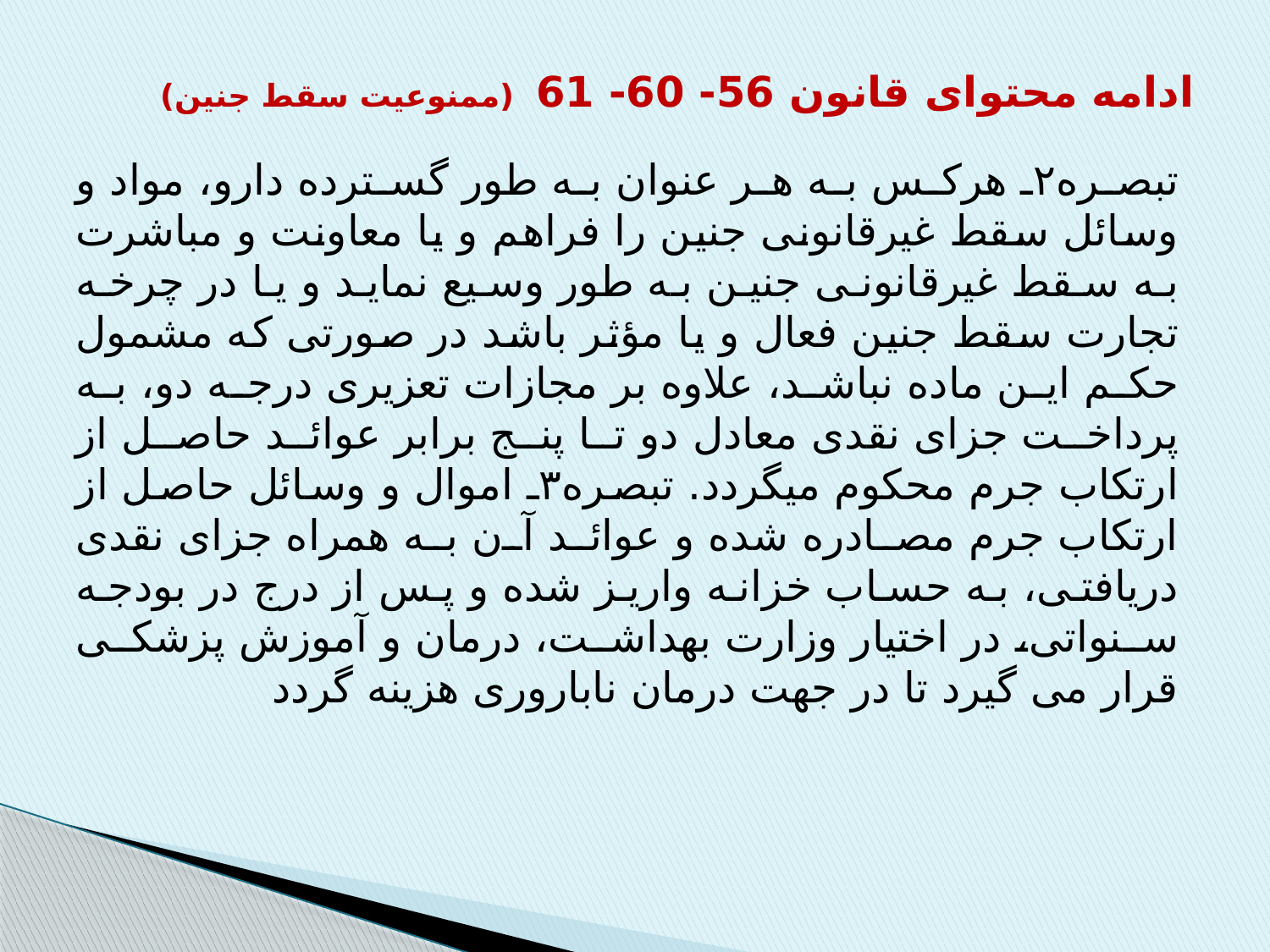

# ادامه محتوای قانون 56- 60- 61 (ممنوعیت سقط جنین)
تبصره۲ـ هرکس به هر عنوان به طور گسترده دارو، مواد و وسائل سقط غیرقانونی جنین را فراهم و یا معاونت و مباشرت به سقط غیرقانونی جنین به طور وسیع نماید و یا در چرخه تجارت سقط جنین فعال و یا مؤثر باشد در صورتی که مشمول حکم این ماده نباشد، علاوه بر مجازات تعزیری درجه دو، به پرداخت جزای نقدی معادل دو تا پنج برابر عوائد حاصل از ارتکاب جرم محکوم می­گردد. تبصره۳ـ اموال و وسائل حاصل از ارتکاب جرم مصادره شده و عوائد آن به همراه جزای نقدی دریافتی، به حساب خزانه واریز شده و پس از درج در بودجه سنواتی، در اختیار وزارت بهداشت، درمان و آموزش پزشکی قرار می گیرد تا در جهت درمان ناباروری هزینه گردد